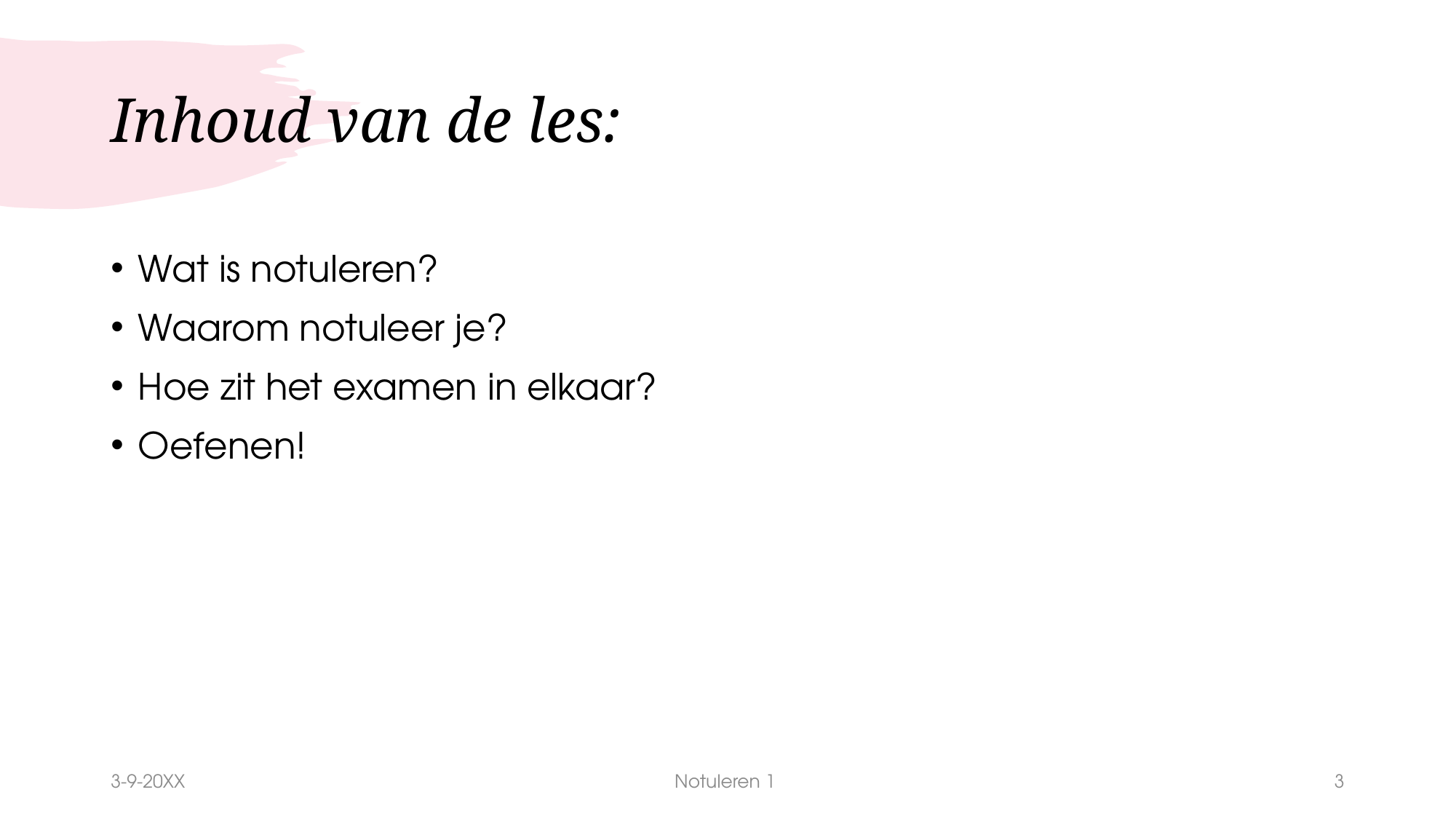

# Inhoud van de les:
Wat is notuleren?
Waarom notuleer je?
Hoe zit het examen in elkaar?
Oefenen!

3-9-20XX
Notuleren 1
3